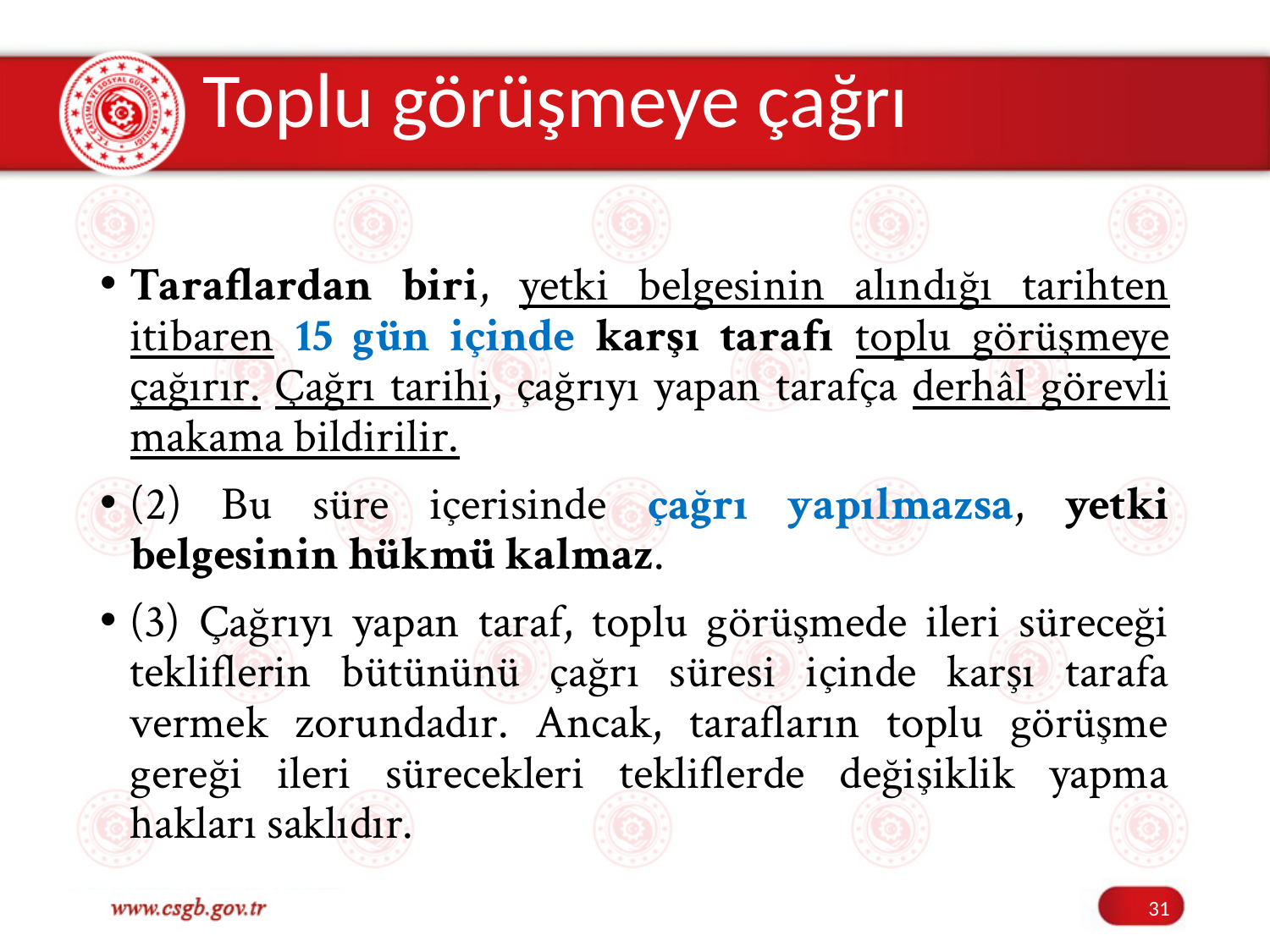

# Toplu görüşmeye çağrı
Taraflardan biri, yetki belgesinin alındığı tarihten itibaren 15 gün içinde karşı tarafı toplu görüşmeye çağırır. Çağrı tarihi, çağrıyı yapan tarafça derhâl görevli makama bildirilir.
(2) Bu süre içerisinde çağrı yapılmazsa, yetki belgesinin hükmü kalmaz.
(3) Çağrıyı yapan taraf, toplu görüşmede ileri süreceği tekliflerin bütününü çağrı süresi içinde karşı tarafa vermek zorundadır. Ancak, tarafların toplu görüşme gereği ileri sürecekleri tekliflerde değişiklik yapma hakları saklıdır.

31